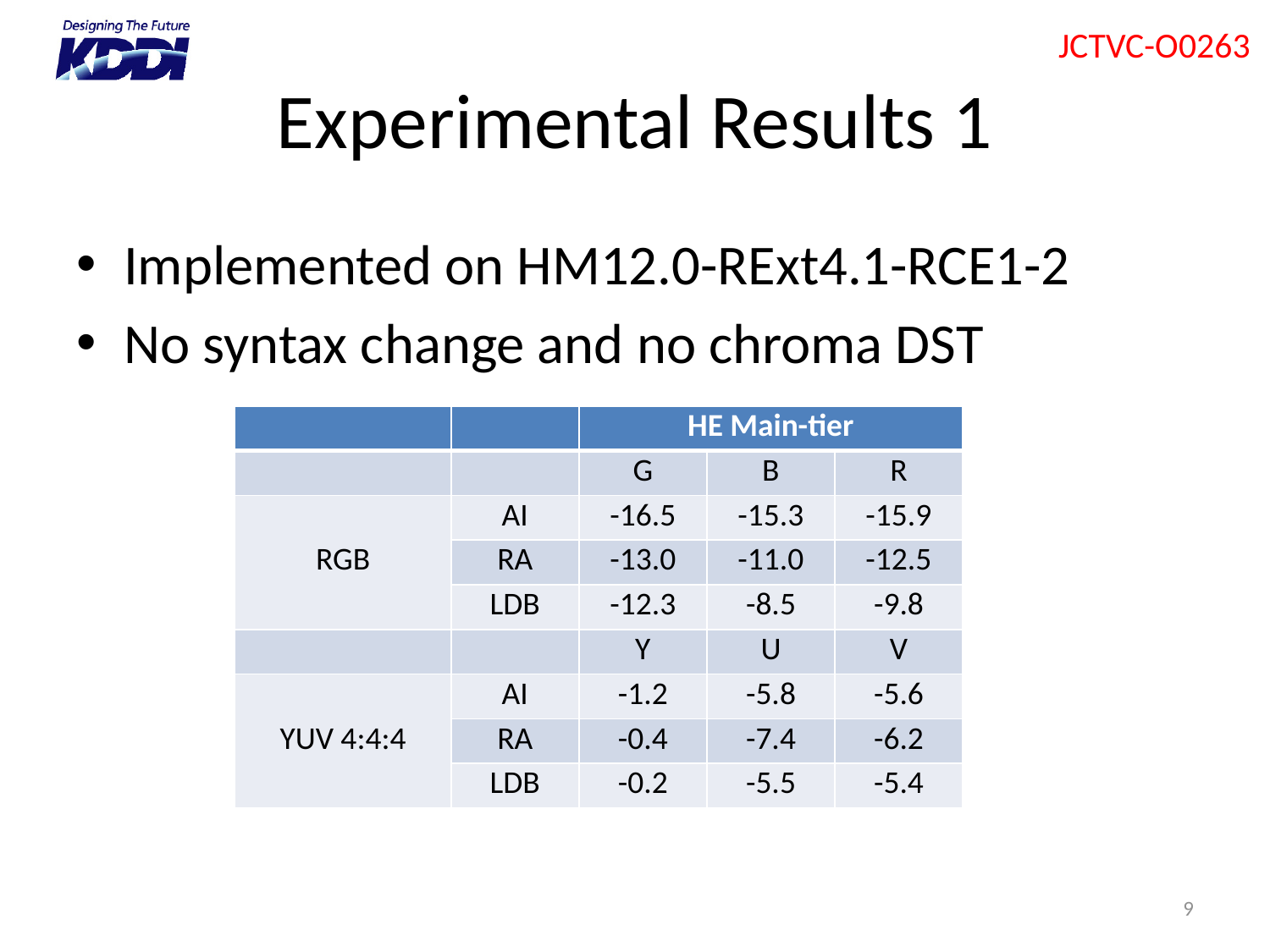

# Experimental Results 1
Implemented on HM12.0-RExt4.1-RCE1-2
No syntax change and no chroma DST
|  |  | HE Main-tier |  |  |
| --- | --- | --- | --- | --- |
|  |  | G | B | R |
| RGB | AI | -16.5 | -15.3 | -15.9 |
|  | RA | -13.0 | -11.0 | -12.5 |
|  | LDB | -12.3 | -8.5 | -9.8 |
|  |  | Y | U | V |
| YUV 4:4:4 | AI | -1.2 | -5.8 | -5.6 |
|  | RA | -0.4 | -7.4 | -6.2 |
|  | LDB | -0.2 | -5.5 | -5.4 |
9